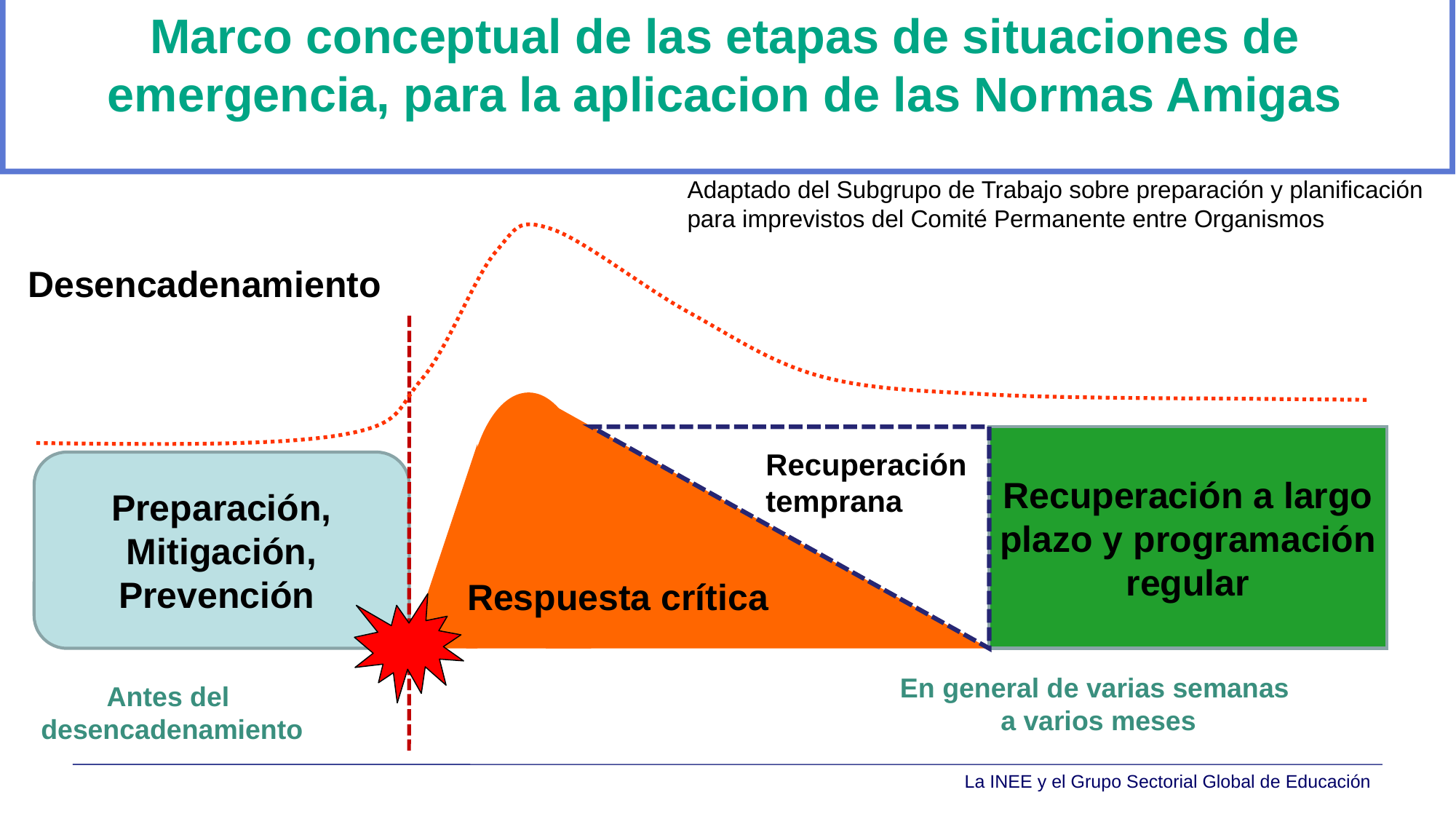

Marco conceptual de las etapas de situaciones de emergencia, para la aplicacion de las Normas Amigas
Adaptado del Subgrupo de Trabajo sobre preparación y planificación para imprevistos del Comité Permanente entre Organismos

Desencadenamiento

Recuperación a largo plazo y programación regular
Recuperación
temprana
Preparación, Mitigación, Prevención

Respuesta crítica

En general de varias semanas
a varios meses
Antes del
desencadenamiento
La INEE y el Grupo Sectorial Global de Educación